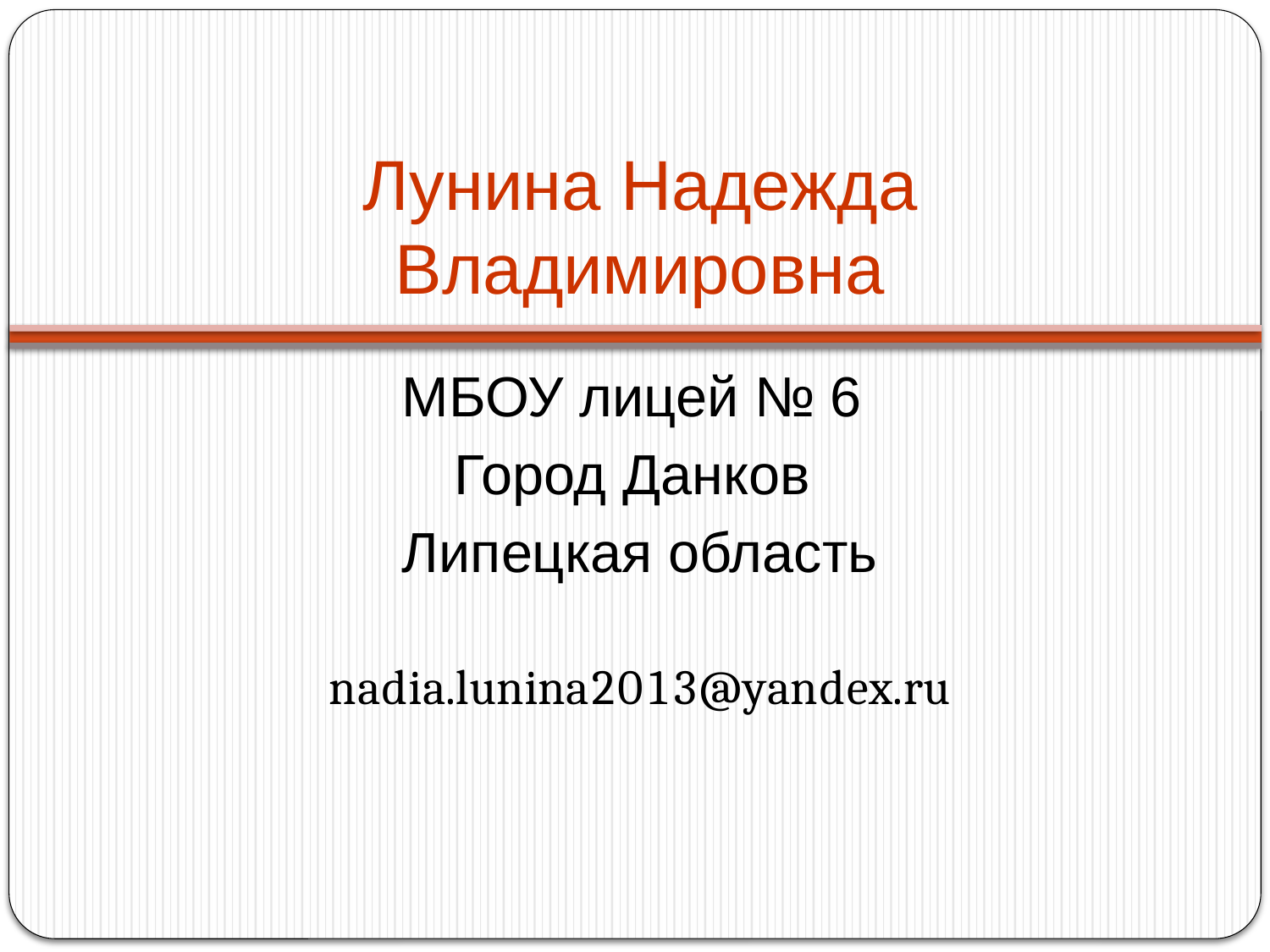

# Лунина Надежда Владимировна
МБОУ лицей № 6
Город Данков
Липецкая область

nadia.lunina2013@yandex.ru